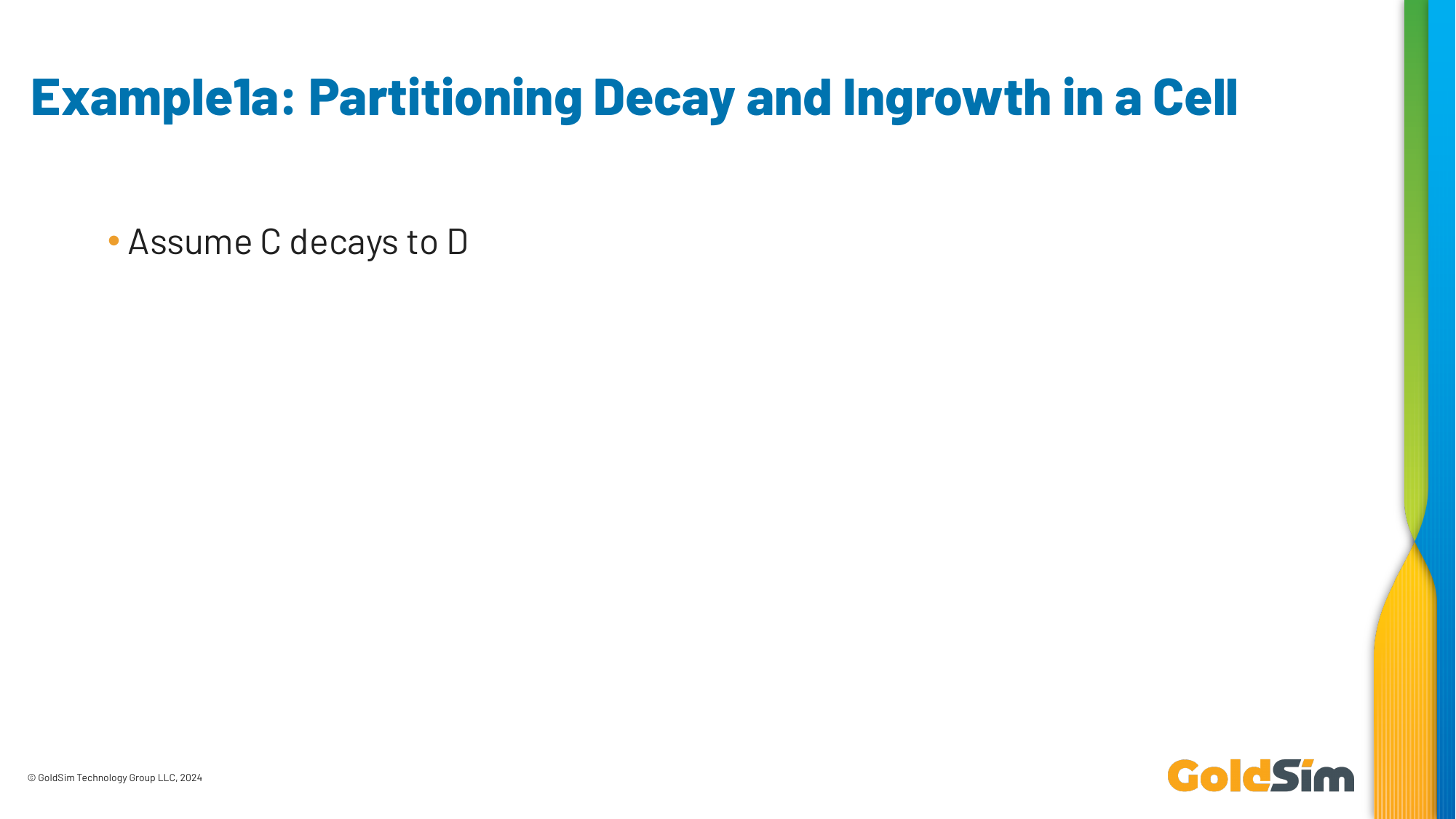

# Example1a: Partitioning Decay and Ingrowth in a Cell
Assume C decays to D

© GoldSim Technology Group LLC, 2024